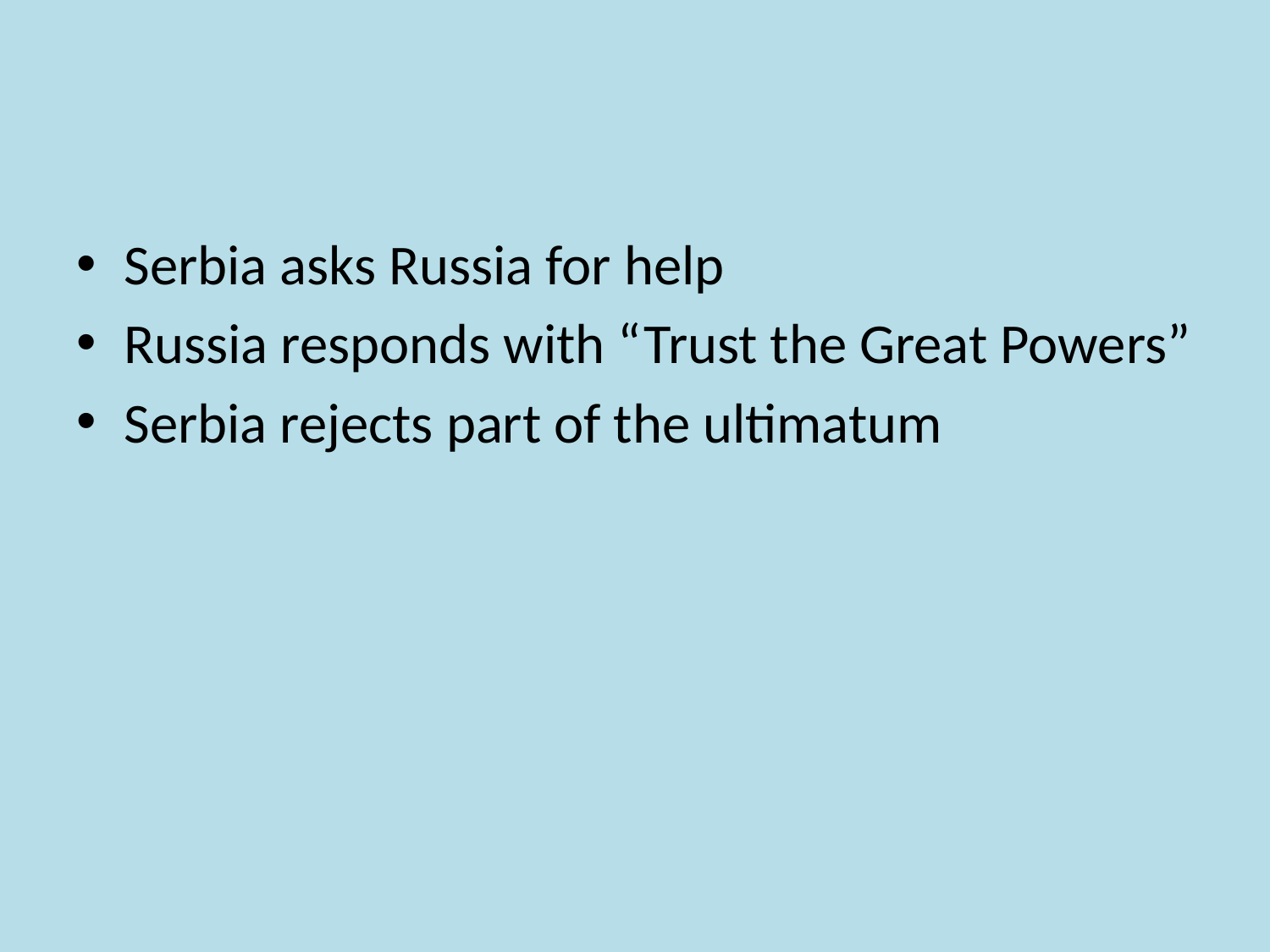

#
Serbia asks Russia for help
Russia responds with “Trust the Great Powers”
Serbia rejects part of the ultimatum